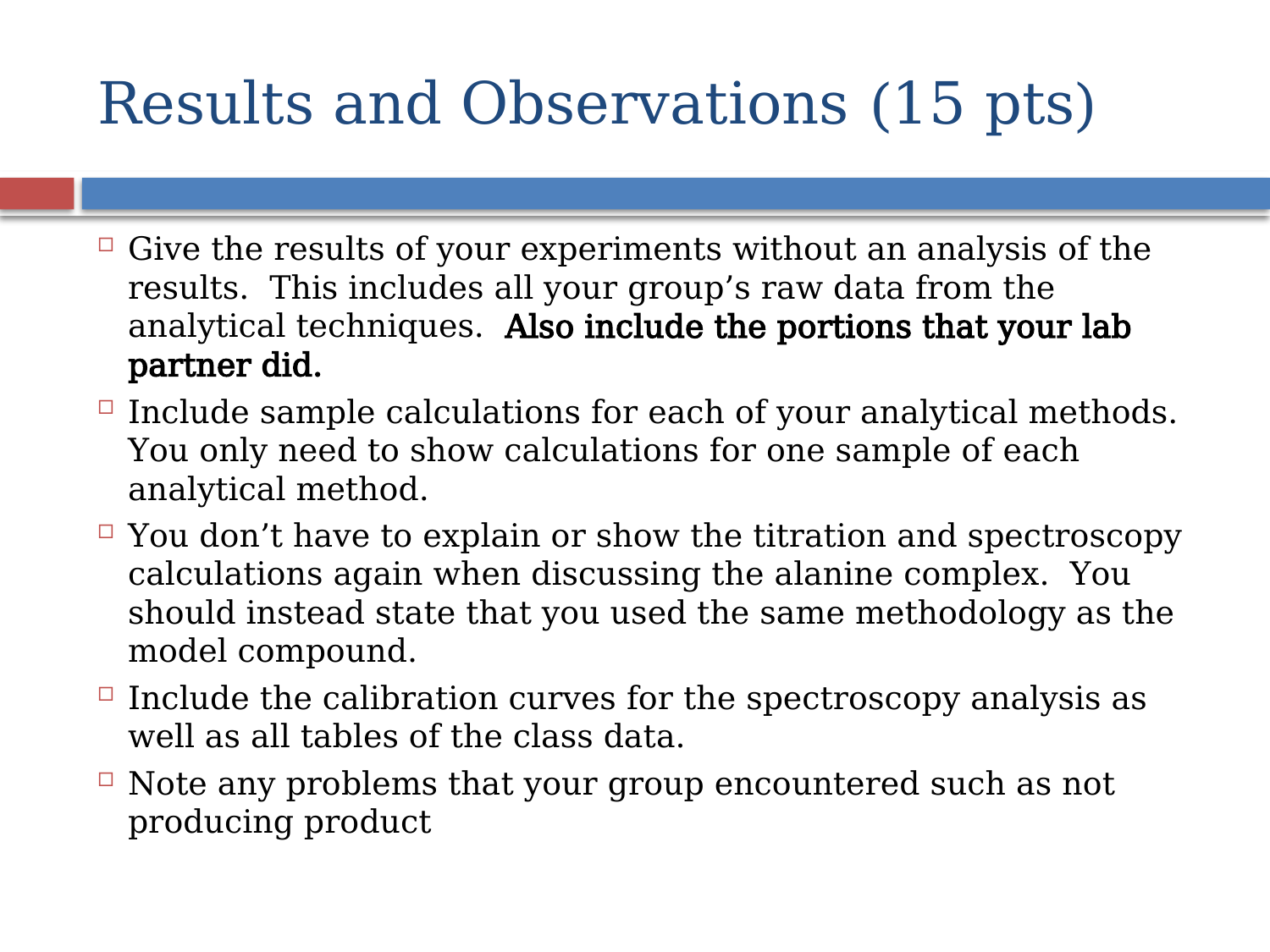

# Results and Observations (15 pts)
Give the results of your experiments without an analysis of the results.  This includes all your group’s raw data from the analytical techniques.  Also include the portions that your lab partner did.
Include sample calculations for each of your analytical methods. You only need to show calculations for one sample of each analytical method.
You don’t have to explain or show the titration and spectroscopy calculations again when discussing the alanine complex.  You should instead state that you used the same methodology as the model compound.
Include the calibration curves for the spectroscopy analysis as well as all tables of the class data.
Note any problems that your group encountered such as not producing product